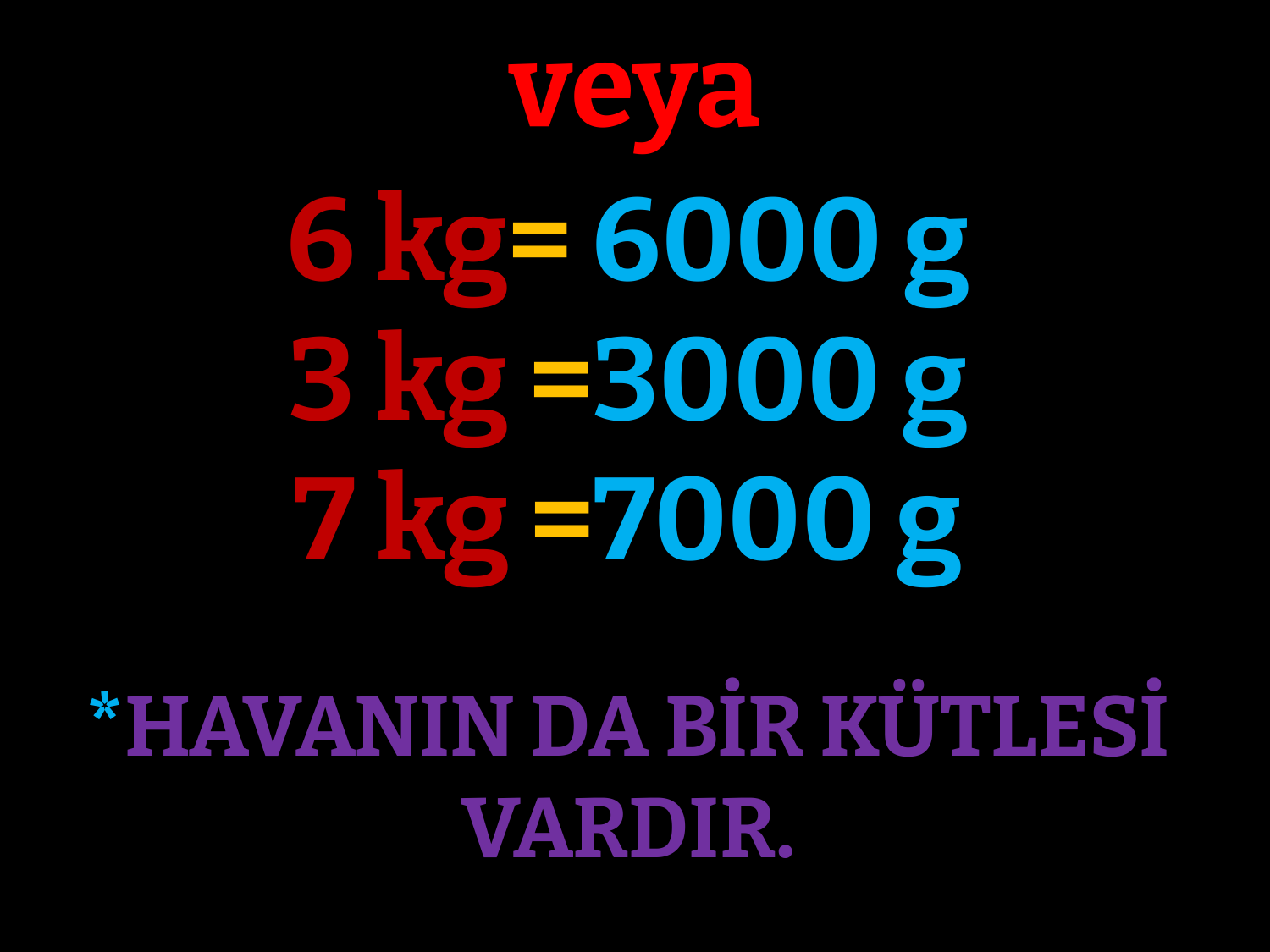

veya
6 kg= 6000 g
3 kg =3000 g
7 kg =7000 g
#
*HAVANIN DA BİR KÜTLESİ VARDIR.